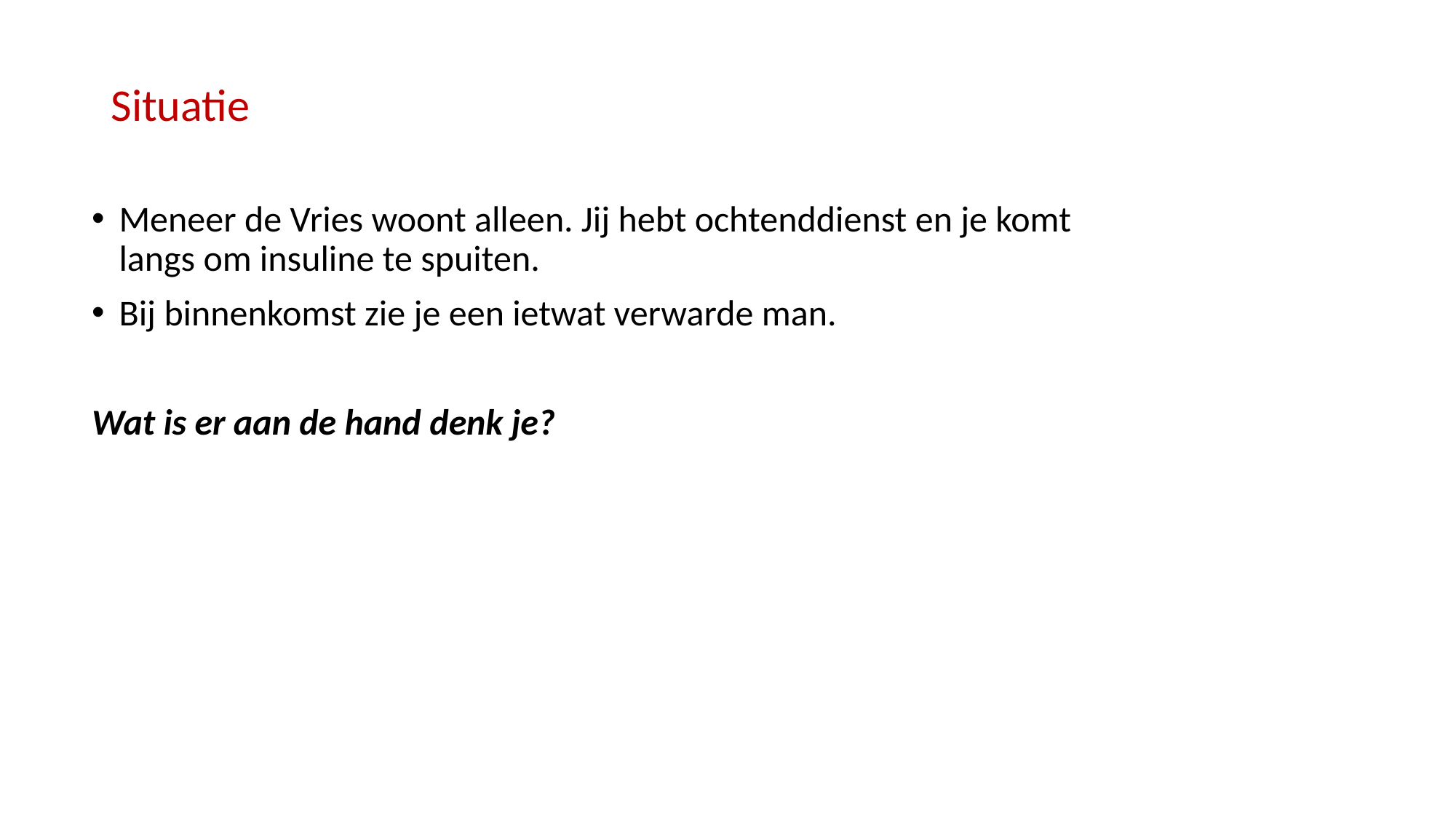

# Situatie
Meneer de Vries woont alleen. Jij hebt ochtenddienst en je komt langs om insuline te spuiten.
Bij binnenkomst zie je een ietwat verwarde man.

Wat is er aan de hand denk je?